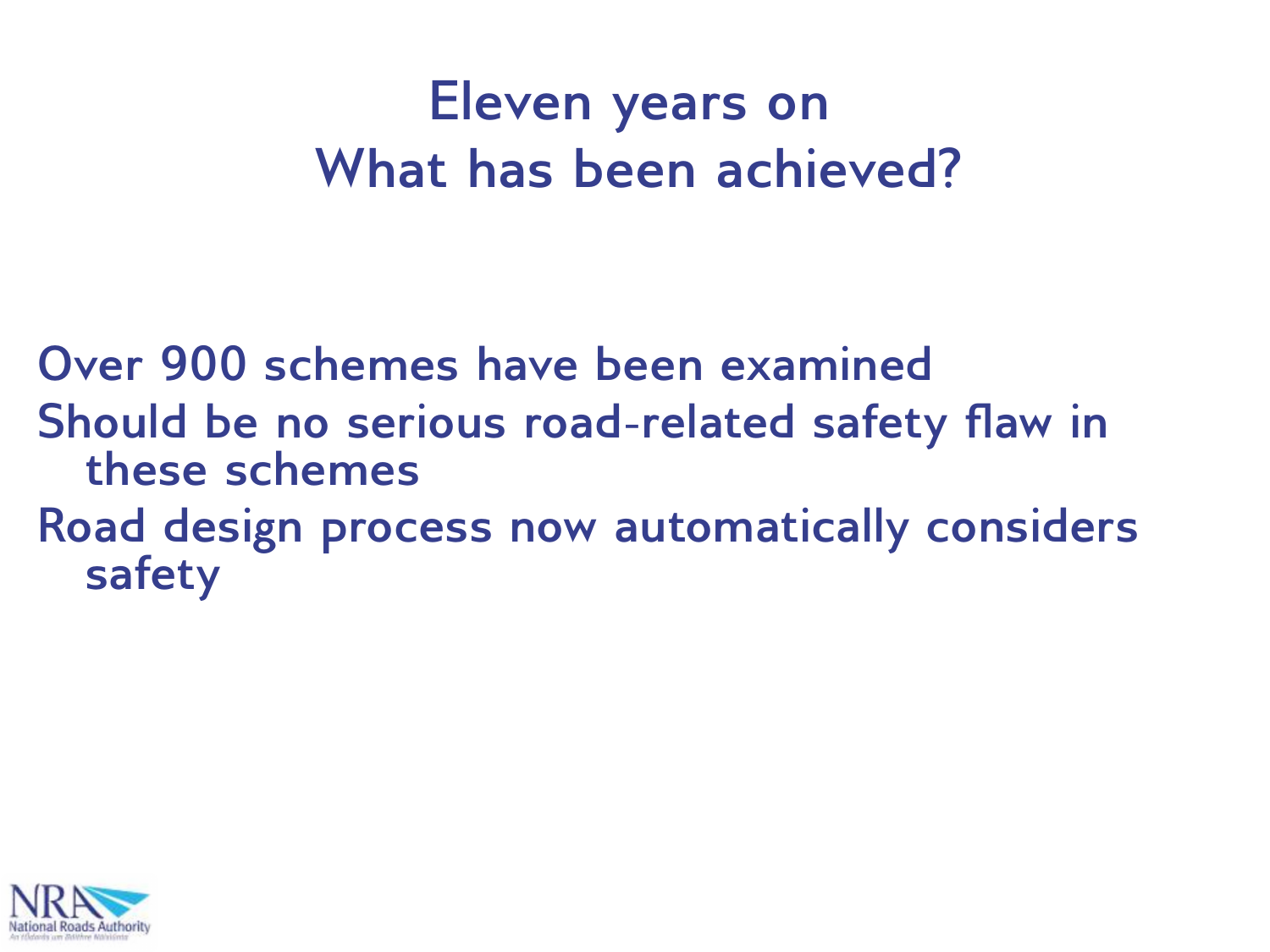

# Eleven years on What has been achieved?
Over 900 schemes have been examined
Should be no serious road-related safety flaw in these schemes
Road design process now automatically considers safety